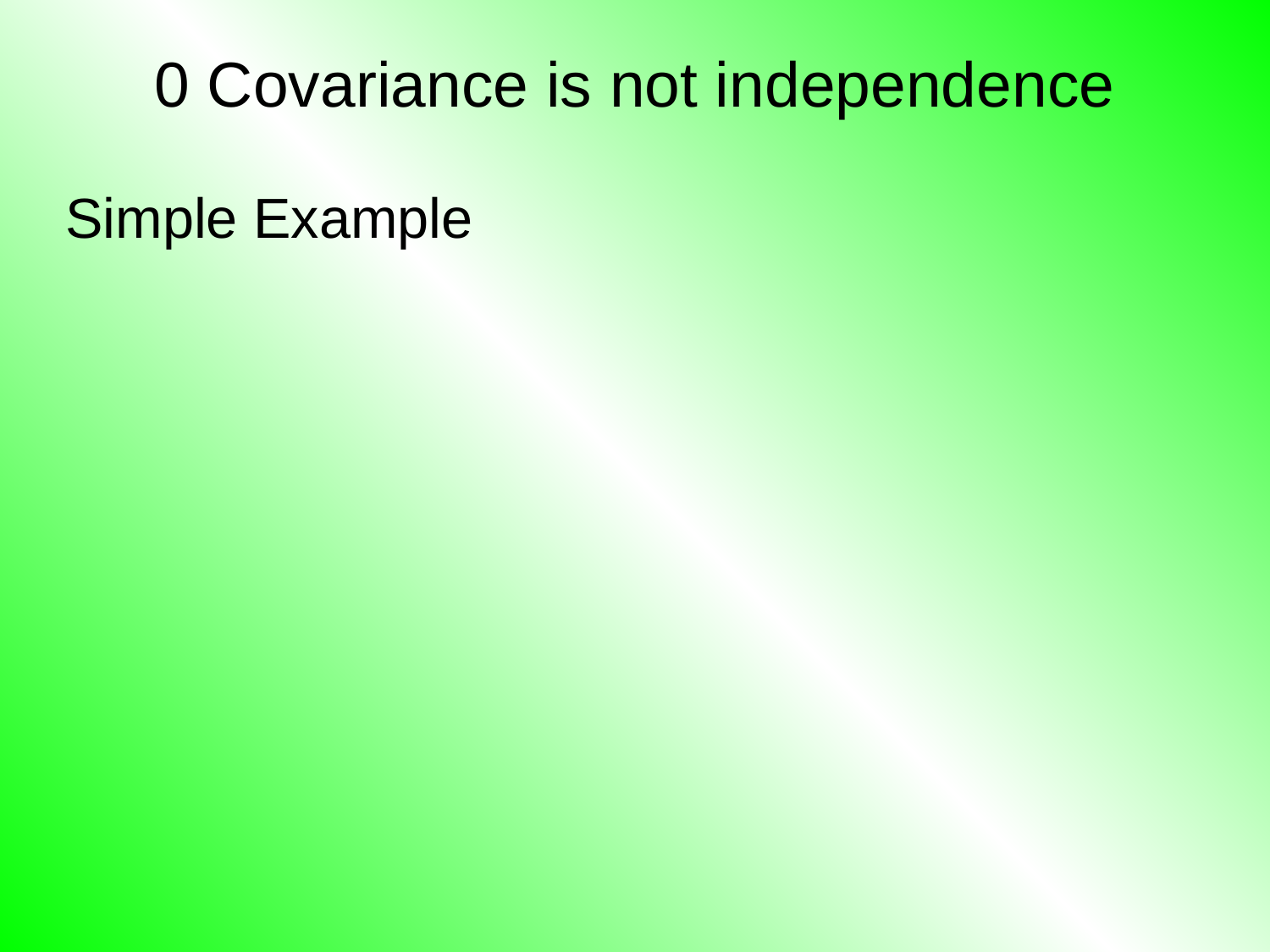

0 Covariance is not independence
Simple Example